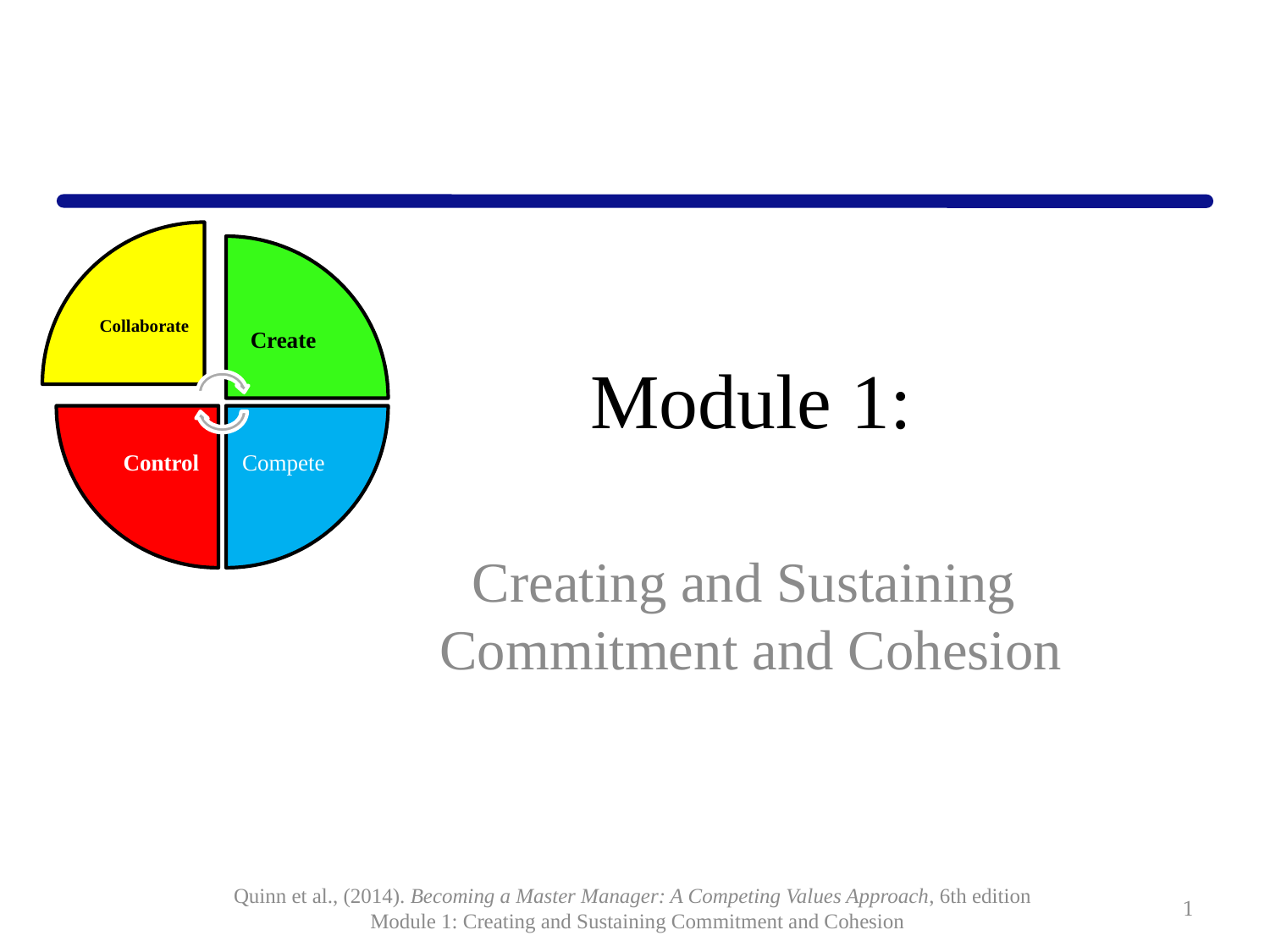

Collaborate
Create
Compete
Control
# Module 1:
Creating and Sustaining
Commitment and Cohesion
Quinn et al., (2014). Becoming a Master Manager: A Competing Values Approach, 6th edition
 Module 1: Creating and Sustaining Commitment and Cohesion
1